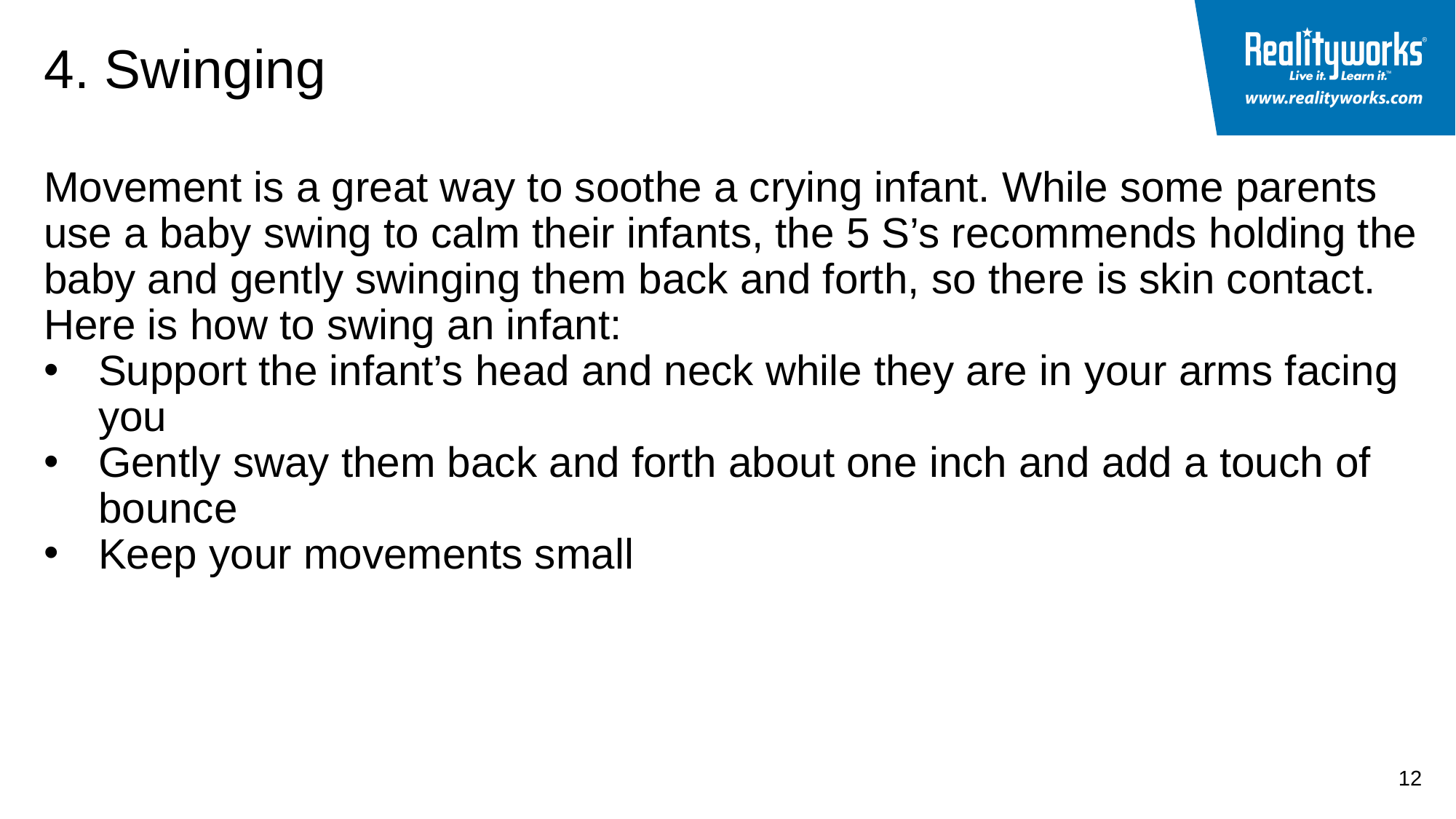

# 4. Swinging
Movement is a great way to soothe a crying infant. While some parents use a baby swing to calm their infants, the 5 S’s recommends holding the baby and gently swinging them back and forth, so there is skin contact.
Here is how to swing an infant:
Support the infant’s head and neck while they are in your arms facing you
Gently sway them back and forth about one inch and add a touch of bounce
Keep your movements small

12